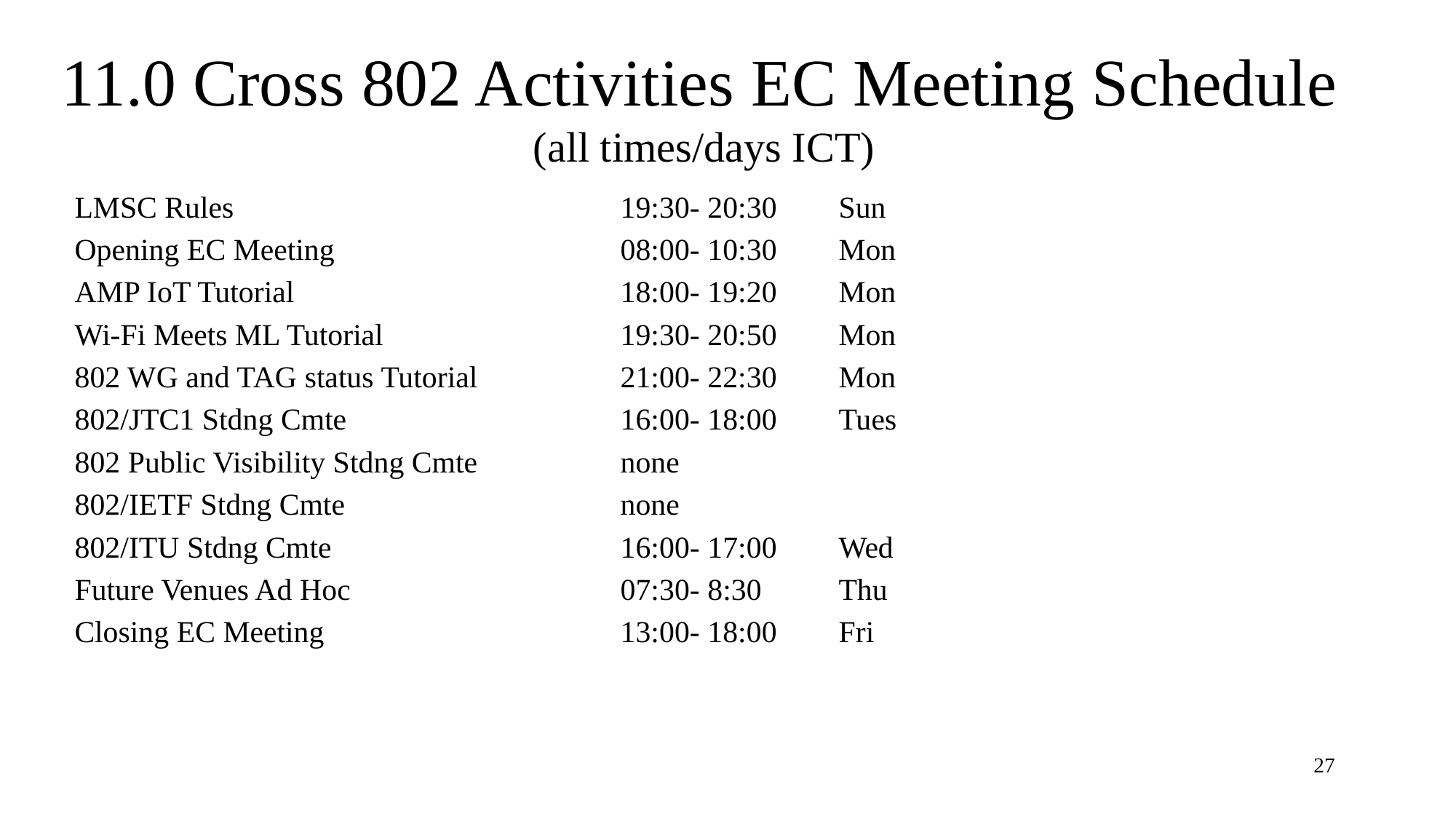

# 11.0 Cross 802 Activities EC Meeting Schedule (all times/days ICT)
LMSC Rules				19:30- 20:30 	Sun
Opening EC Meeting			08:00- 10:30 	Mon
AMP IoT Tutorial	 		18:00- 19:20 	Mon
Wi-Fi Meets ML Tutorial			19:30- 20:50 	Mon
802 WG and TAG status Tutorial		21:00- 22:30 	Mon
802/JTC1 Stdng Cmte			16:00- 18:00 	Tues
802 Public Visibility Stdng Cmte		none
802/IETF Stdng Cmte			none
802/ITU Stdng Cmte			16:00- 17:00 	Wed
Future Venues Ad Hoc			07:30- 8:30 	Thu
Closing EC Meeting			13:00- 18:00 	Fri
27